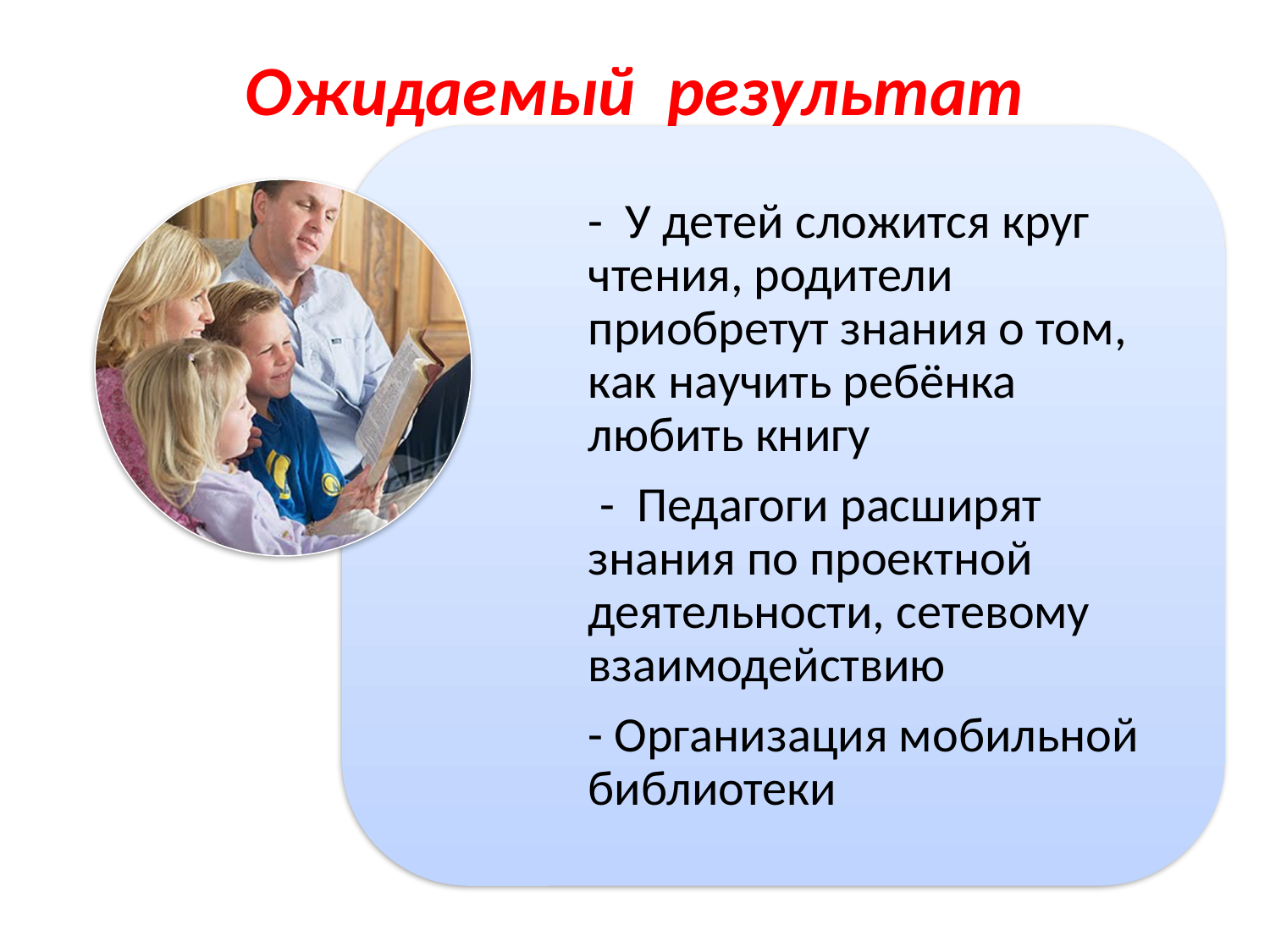

# Ожидаемый  результат
-  У детей сложится круг  чтения, родители приобретут знания о том, как научить ребёнка любить книгу
 -  Педагоги расширят знания по проектной деятельности, сетевому  взаимодействию
- Организация мобильной библиотеки